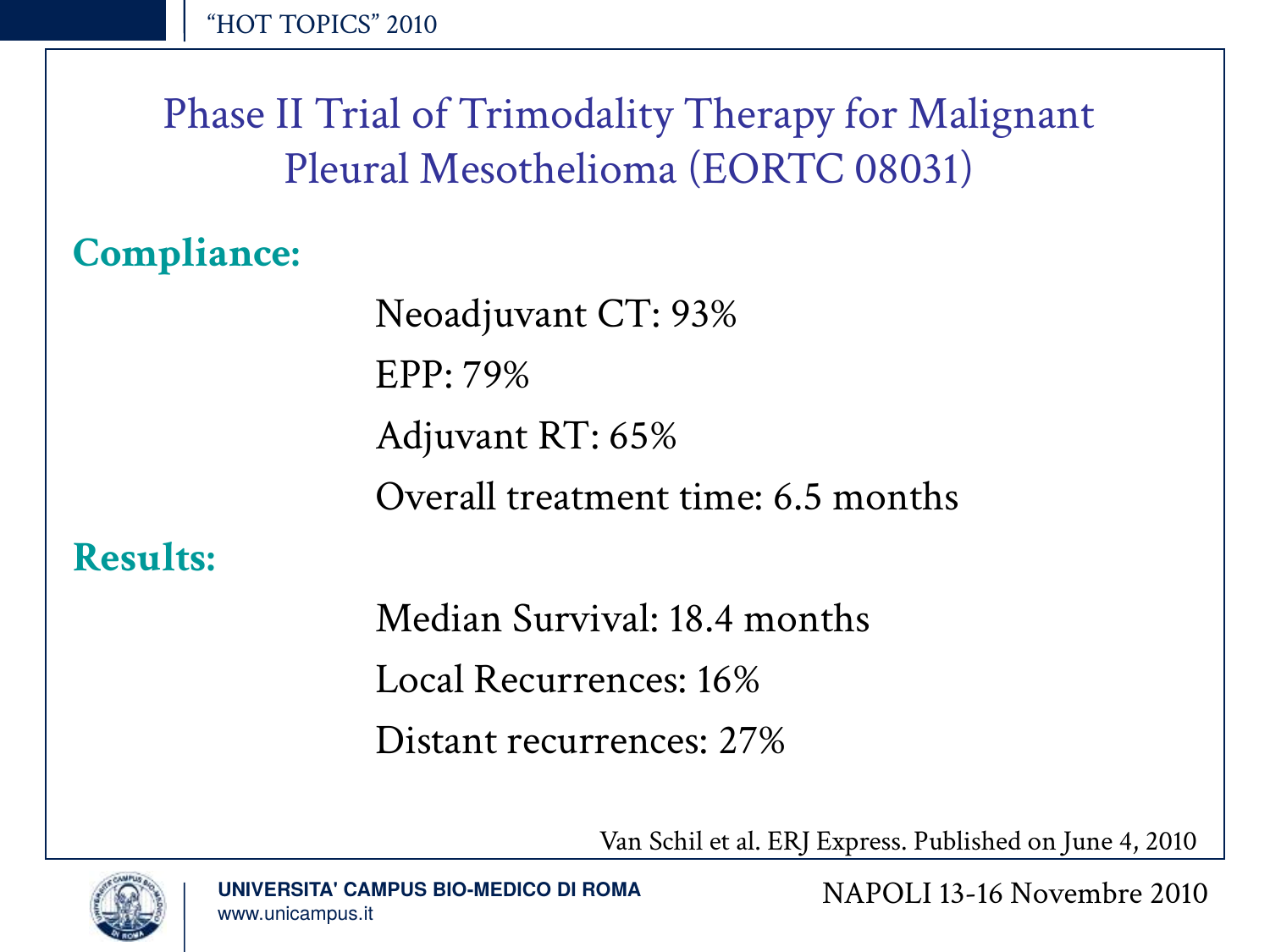

# “HOT TOPICS” 2010
Phase II Trial of Trimodality Therapy for Malignant Pleural Mesothelioma (EORTC 08031)
Compliance:
			Neoadjuvant CT: 93%
			EPP: 79%
			Adjuvant RT: 65%
			Overall treatment time: 6.5 months
Results:
			Median Survival: 18.4 months
			Local Recurrences: 16%
			Distant recurrences: 27%
Van Schil et al. ERJ Express. Published on June 4, 2010
NAPOLI 13-16 Novembre 2010